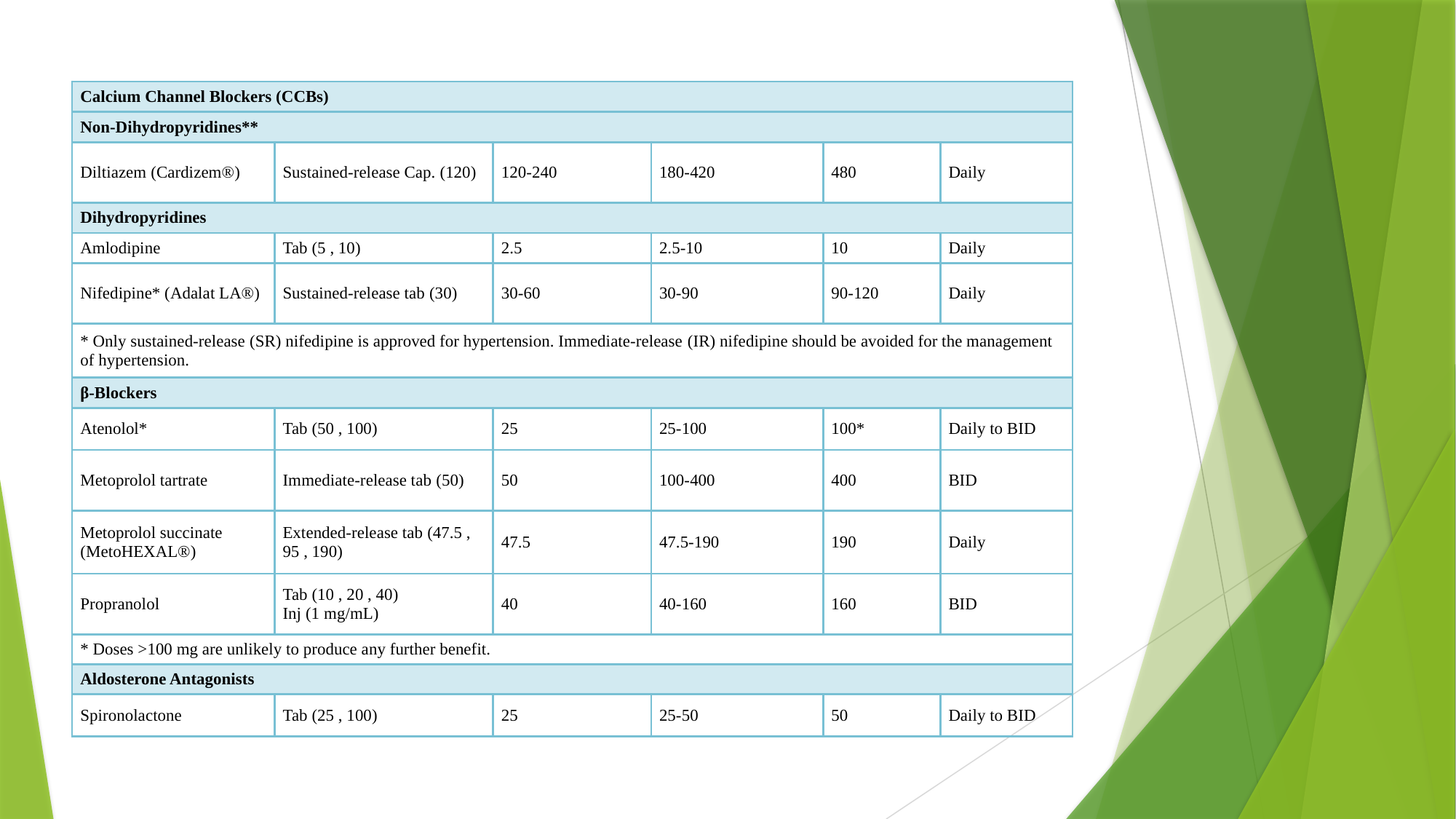

| Calcium Channel Blockers (CCBs) |  |  |  |  |  |
| --- | --- | --- | --- | --- | --- |
| Non-Dihydropyridines\*\* |  |  |  |  |  |
| Diltiazem (Cardizem®) | Sustained-release Cap. (120) | 120-240 | 180-420 | 480 | Daily |
| Dihydropyridines |  |  |  |  |  |
| Amlodipine | Tab (5 , 10) | 2.5 | 2.5-10 | 10 | Daily |
| Nifedipine\* (Adalat LA®) | Sustained-release tab (30) | 30-60 | 30-90 | 90-120 | Daily |
| \* Only sustained-release (SR) nifedipine is approved for hypertension. Immediate-release (IR) nifedipine should be avoided for the management of hypertension. |  |  |  |  |  |
| β-Blockers |  |  |  |  |  |
| Atenolol\* | Tab (50 , 100) | 25 | 25-100 | 100\* | Daily to BID |
| Metoprolol tartrate | Immediate-release tab (50) | 50 | 100-400 | 400 | BID |
| Metoprolol succinate (MetoHEXAL®) | Extended-release tab (47.5 , 95 , 190) | 47.5 | 47.5-190 | 190 | Daily |
| Propranolol | Tab (10 , 20 , 40) Inj (1 mg/mL) | 40 | 40-160 | 160 | BID |
| \* Doses >100 mg are unlikely to produce any further benefit. |  |  |  |  |  |
| Aldosterone Antagonists |  |  |  |  |  |
| Spironolactone | Tab (25 , 100) | 25 | 25-50 | 50 | Daily to BID |